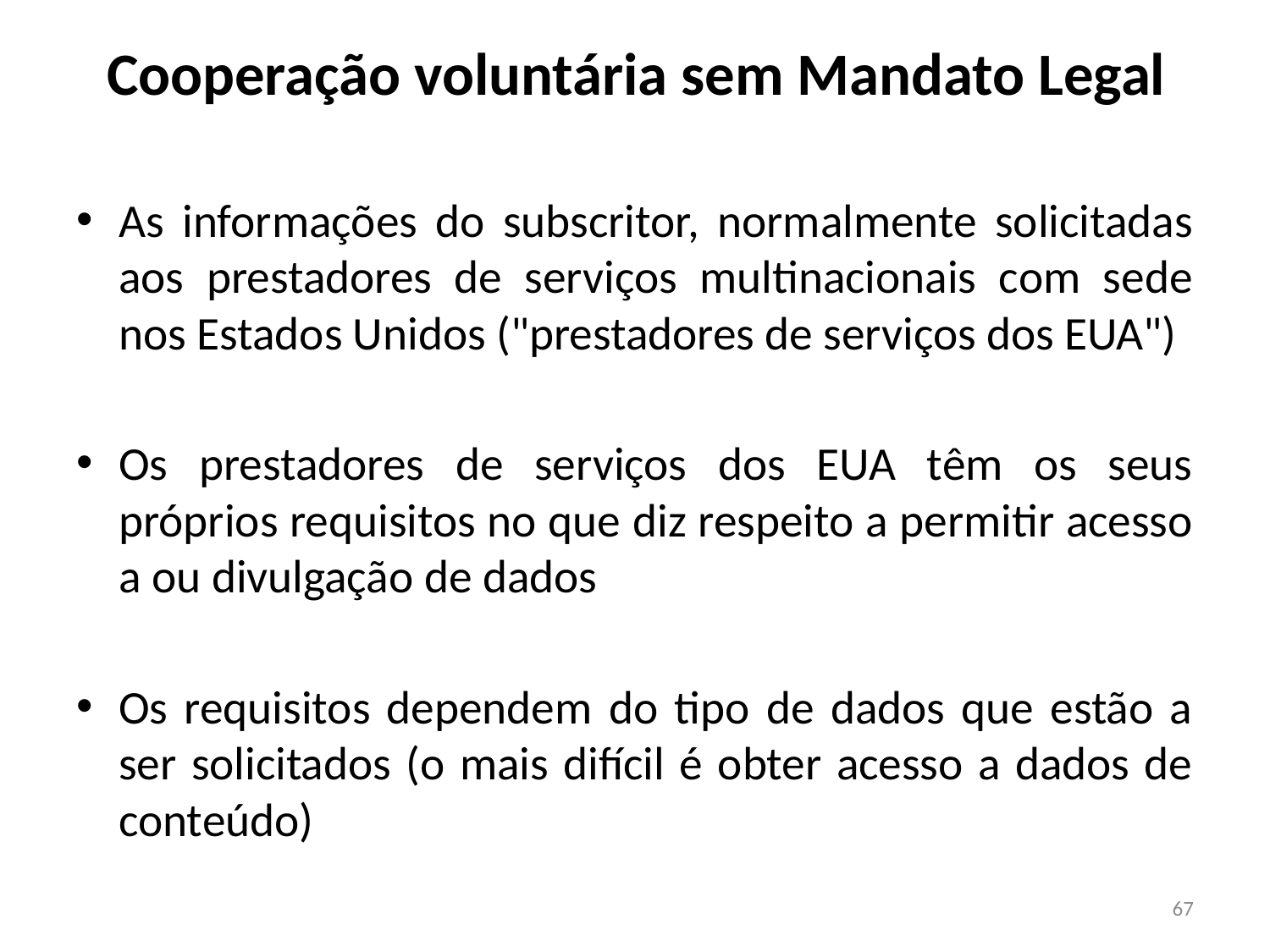

# Cooperação voluntária sem Mandato Legal
As informações do subscritor, normalmente solicitadas aos prestadores de serviços multinacionais com sede nos Estados Unidos ("prestadores de serviços dos EUA")

Os prestadores de serviços dos EUA têm os seus próprios requisitos no que diz respeito a permitir acesso a ou divulgação de dados

Os requisitos dependem do tipo de dados que estão a ser solicitados (o mais difícil é obter acesso a dados de conteúdo)
67